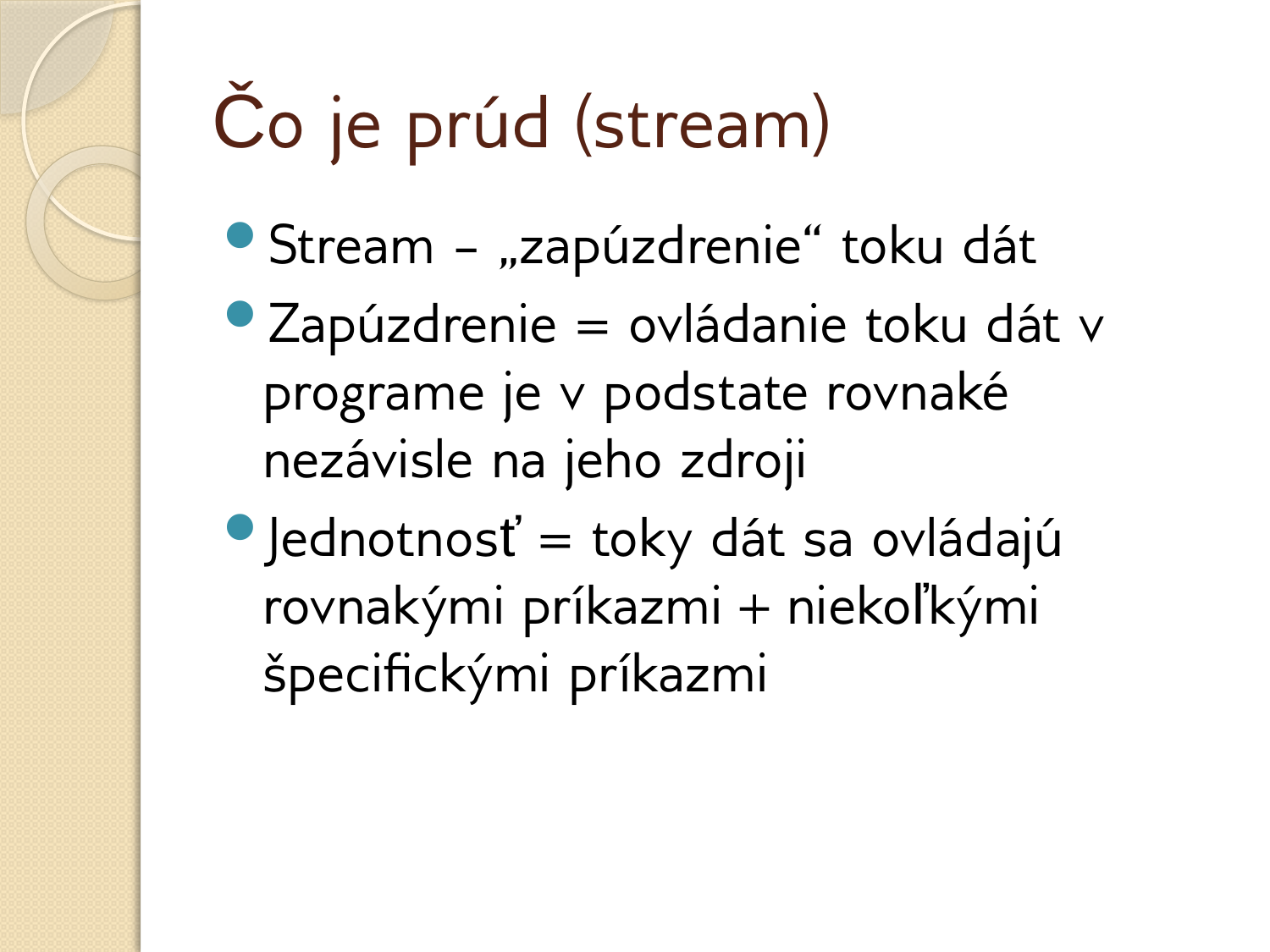

# Čo je prúd (stream)
Stream – „zapúzdrenie“ toku dát
Zapúzdrenie = ovládanie toku dát v programe je v podstate rovnaké nezávisle na jeho zdroji
Jednotnosť = toky dát sa ovládajú rovnakými príkazmi + niekoľkými špecifickými príkazmi